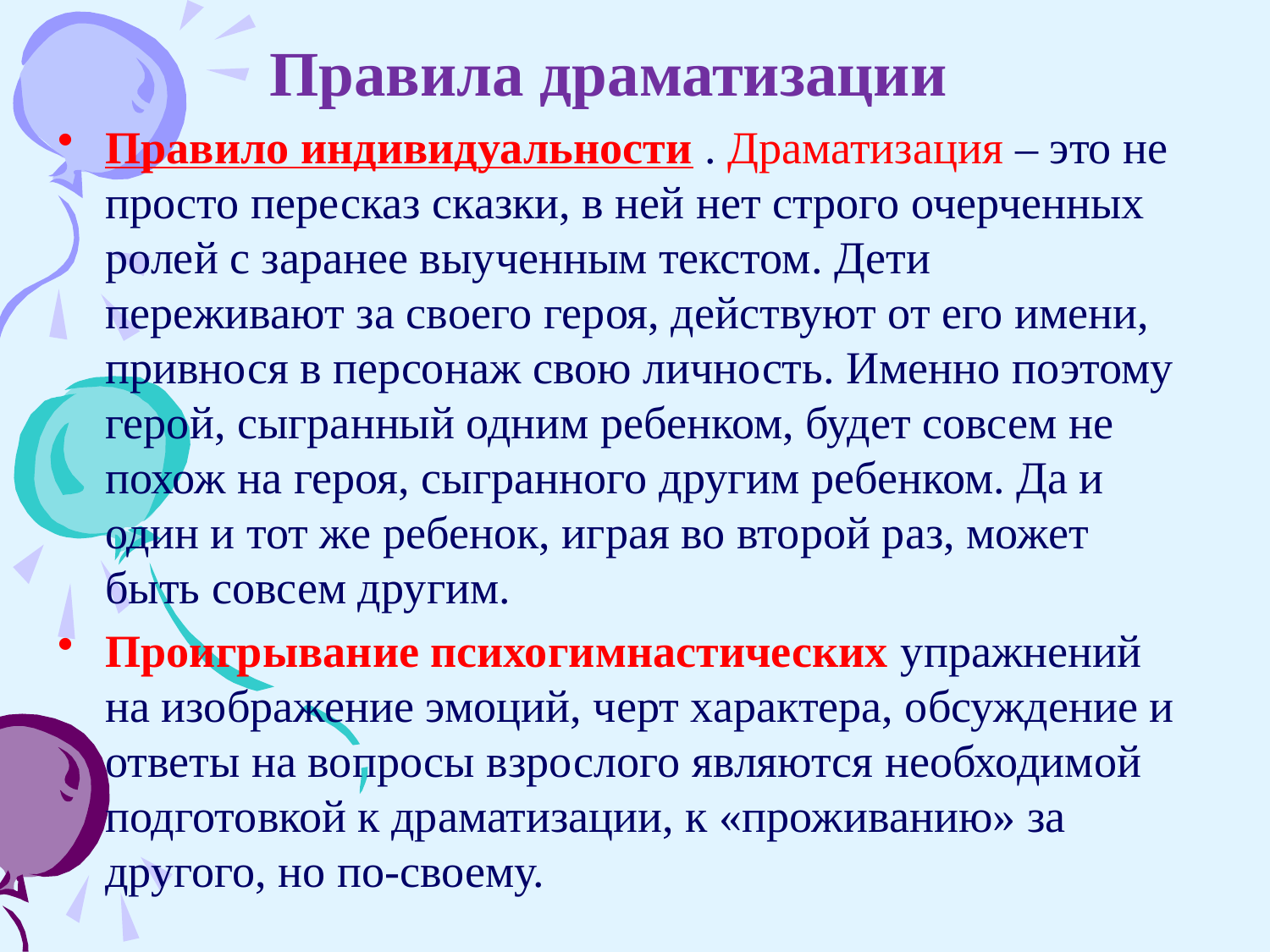

Правила драматизации
Правило индивидуальности . Драматизация – это не просто пересказ сказки, в ней нет строго очерченных ролей с заранее выученным текстом. Дети переживают за своего героя, действуют от его имени, привнося в персонаж свою личность. Именно поэтому герой, сыгранный одним ребенком, будет совсем не похож на героя, сыгранного другим ребенком. Да и один и тот же ребенок, играя во второй раз, может быть совсем другим.
Проигрывание психогимнастических упражнений на изображение эмоций, черт характера, обсуждение и ответы на вопросы взрослого являются необходимой подготовкой к драматизации, к «проживанию» за другого, но по-своему.